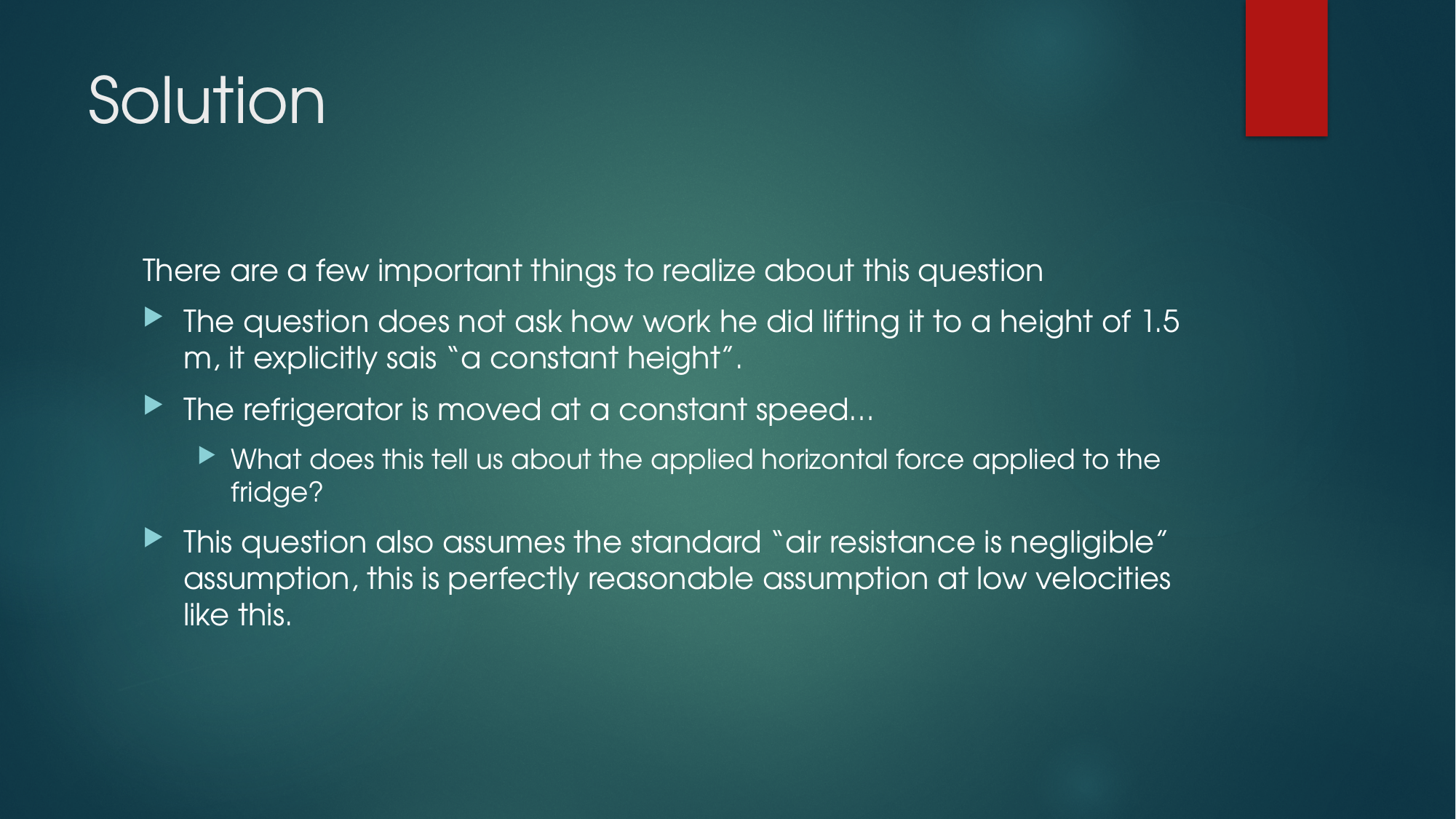

# Solution
There are a few important things to realize about this question
The question does not ask how work he did lifting it to a height of 1.5 m, it explicitly sais “a constant height”.
The refrigerator is moved at a constant speed…
What does this tell us about the applied horizontal force applied to the fridge?
This question also assumes the standard “air resistance is negligible” assumption, this is perfectly reasonable assumption at low velocities like this.